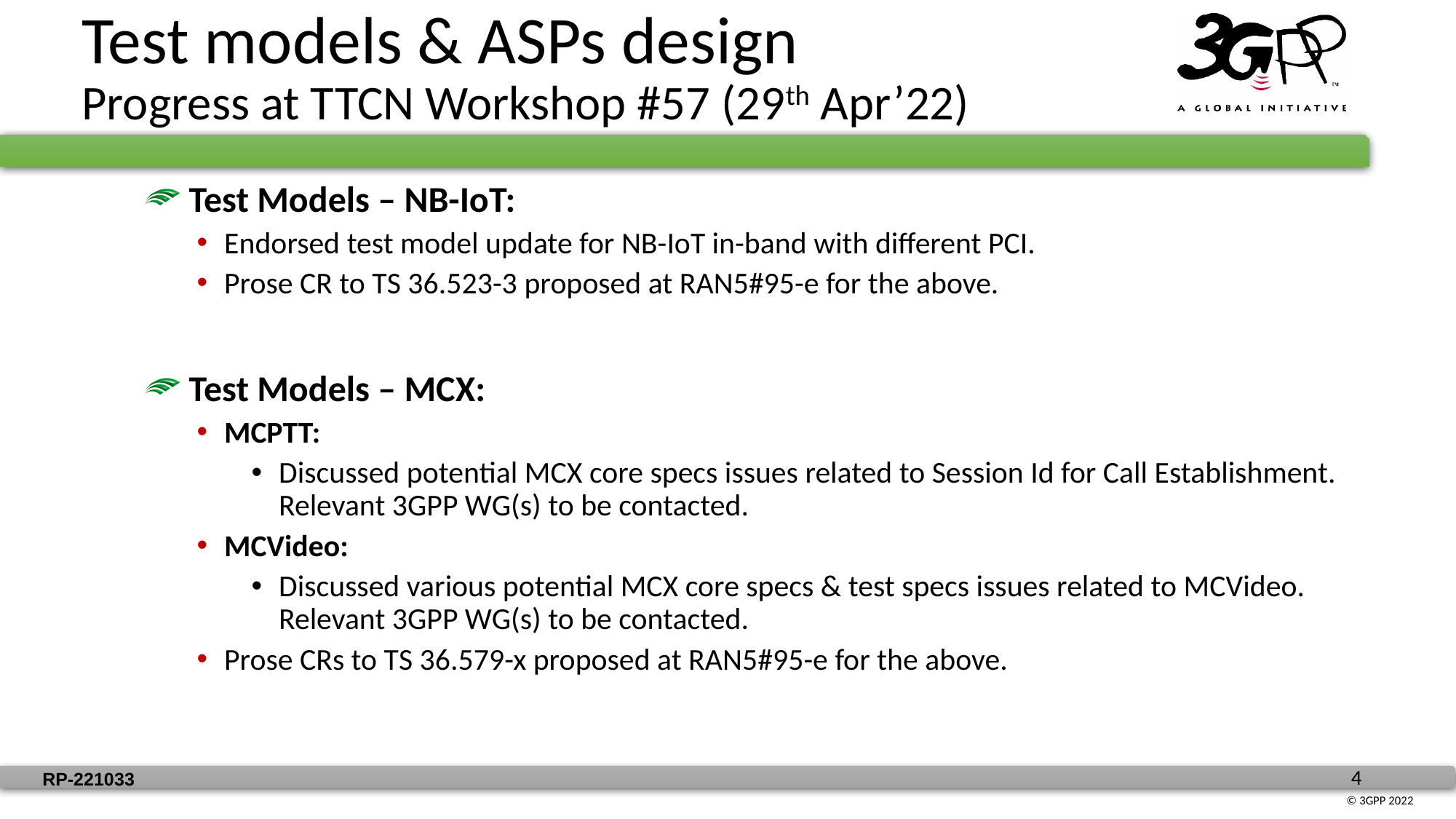

Test models & ASPs design
Progress at TTCN Workshop #57 (29th Apr’22)
 Test Models – NB-IoT:
Endorsed test model update for NB-IoT in-band with different PCI.
Prose CR to TS 36.523-3 proposed at RAN5#95-e for the above.

 Test Models – MCX:
MCPTT:
Discussed potential MCX core specs issues related to Session Id for Call Establishment. Relevant 3GPP WG(s) to be contacted.
MCVideo:
Discussed various potential MCX core specs & test specs issues related to MCVideo. Relevant 3GPP WG(s) to be contacted.
Prose CRs to TS 36.579-x proposed at RAN5#95-e for the above.